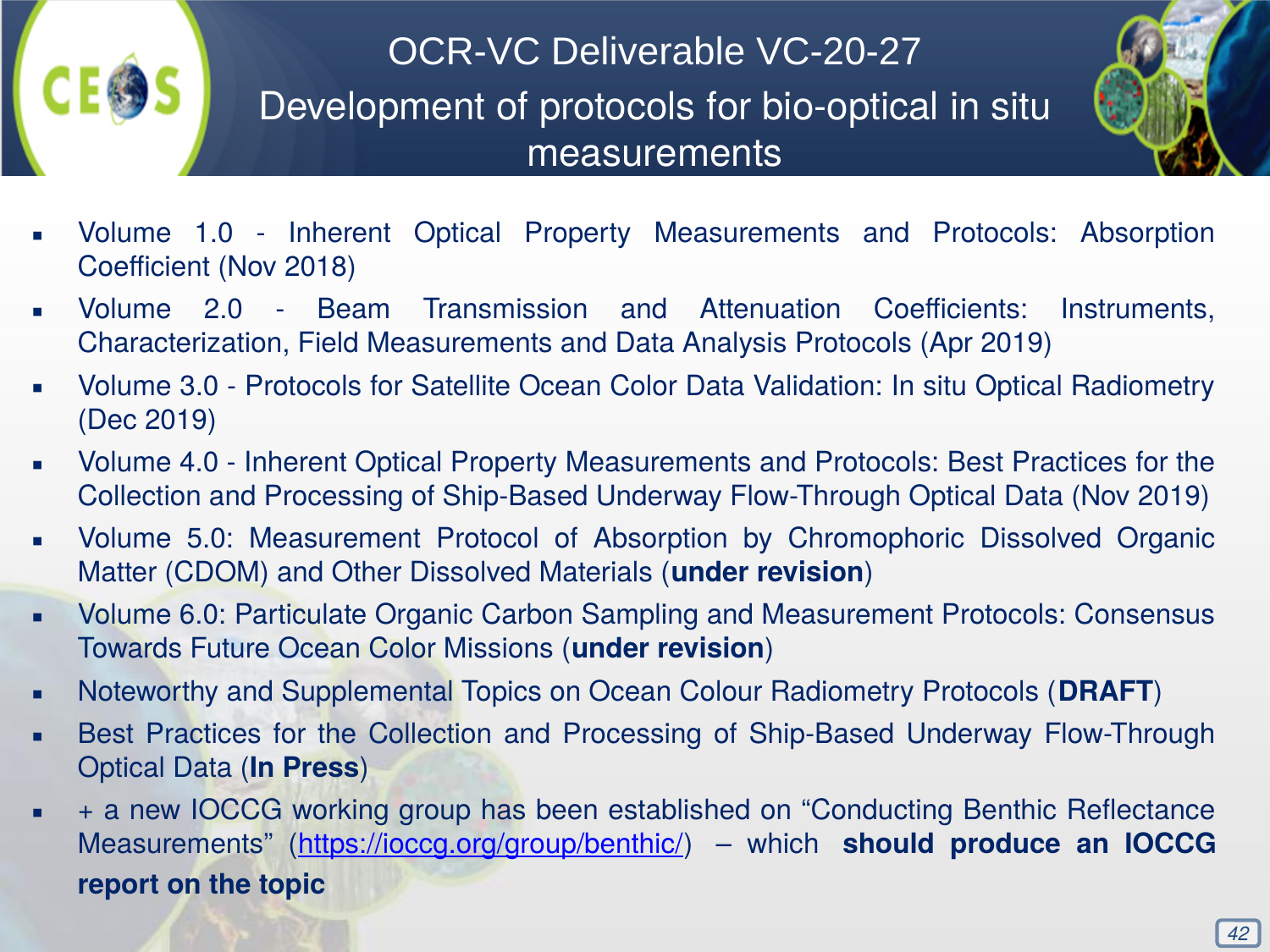

OCR-VC Deliverable VC-20-27
Development of protocols for bio-optical in situ measurements

Volume 1.0 - Inherent Optical Property Measurements and Protocols: Absorption Coefficient (Nov 2018)
Volume 2.0 - Beam Transmission and Attenuation Coefficients: Instruments, Characterization, Field Measurements and Data Analysis Protocols (Apr 2019)
Volume 3.0 - Protocols for Satellite Ocean Color Data Validation: In situ Optical Radiometry (Dec 2019)
Volume 4.0 - Inherent Optical Property Measurements and Protocols: Best Practices for the Collection and Processing of Ship-Based Underway Flow-Through Optical Data (Nov 2019)
Volume 5.0: Measurement Protocol of Absorption by Chromophoric Dissolved Organic Matter (CDOM) and Other Dissolved Materials (under revision)
Volume 6.0: Particulate Organic Carbon Sampling and Measurement Protocols: Consensus Towards Future Ocean Color Missions (under revision)
Noteworthy and Supplemental Topics on Ocean Colour Radiometry Protocols (DRAFT)
Best Practices for the Collection and Processing of Ship-Based Underway Flow-Through Optical Data (In Press)
+ a new IOCCG working group has been established on “Conducting Benthic Reflectance Measurements” (https://ioccg.org/group/benthic/)  – which  should produce an IOCCG report on the topic

42